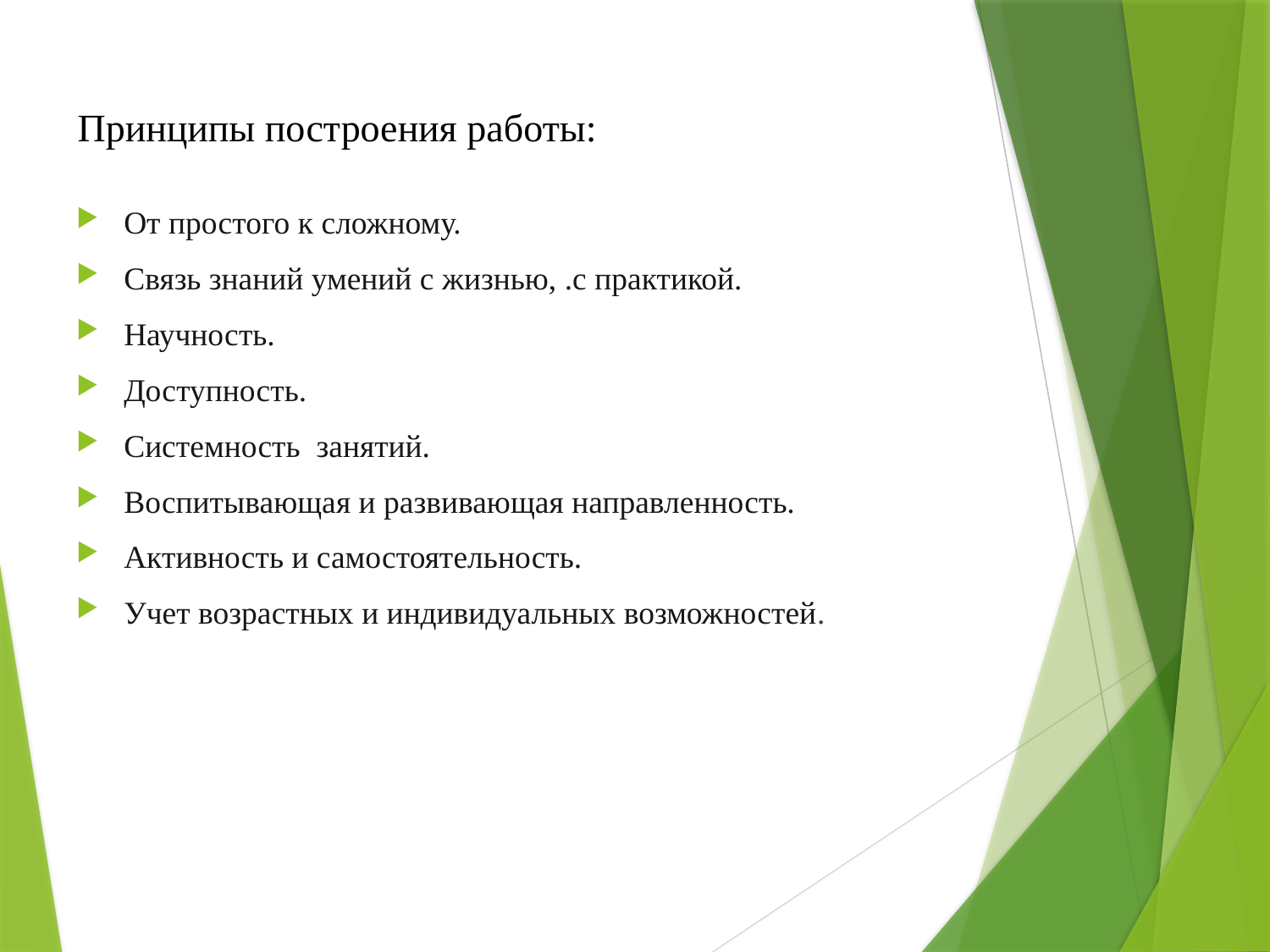

# Принципы построения работы:
От простого к сложному.
Связь знаний умений с жизнью, .с практикой.
Научность.
Доступность.
Системность  занятий.
Воспитывающая и развивающая направленность.
Активность и самостоятельность.
Учет возрастных и индивидуальных возможностей.